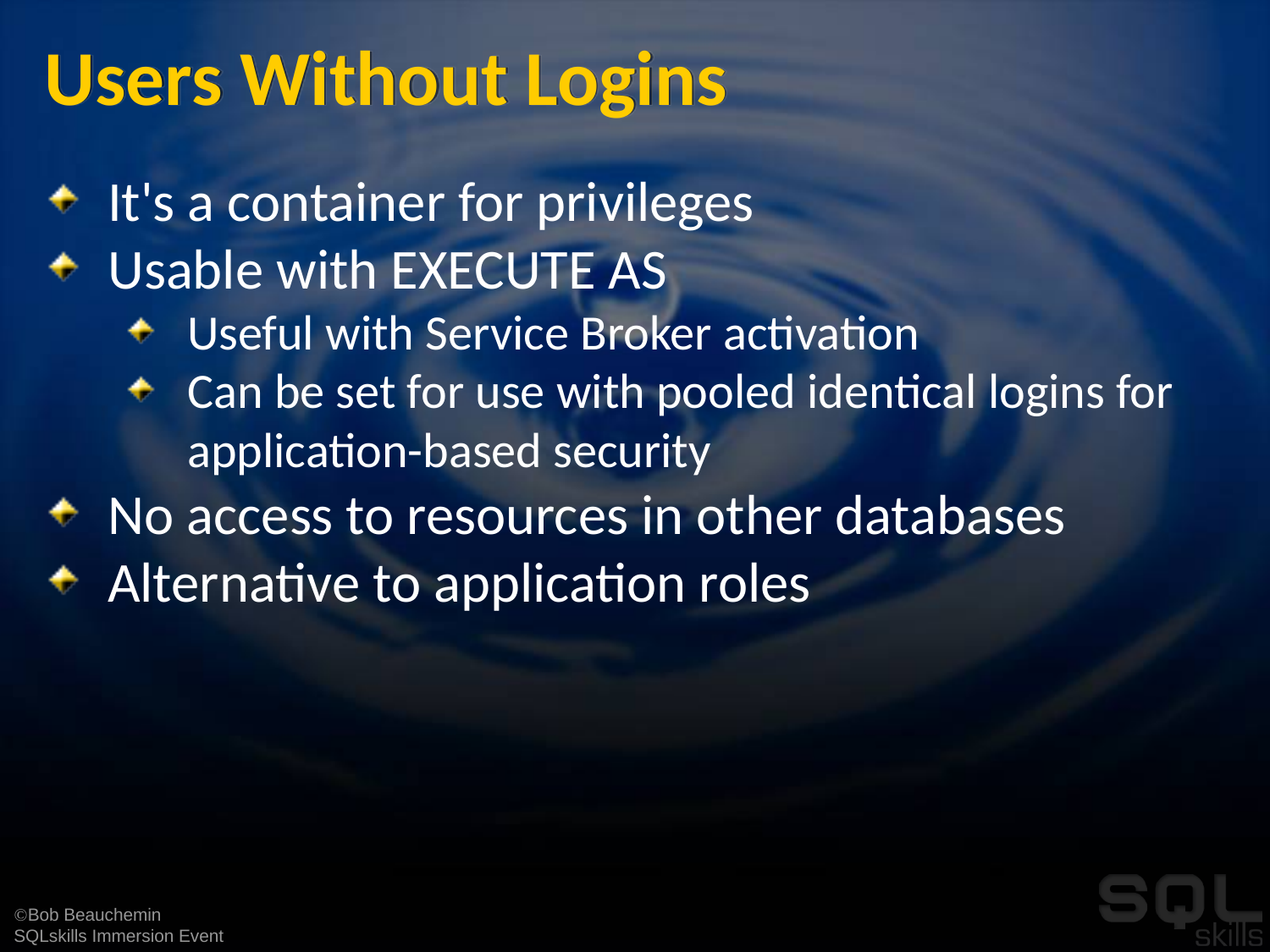

# Users Without Logins
It's a container for privileges
Usable with EXECUTE AS
Useful with Service Broker activation
Can be set for use with pooled identical logins for application-based security
No access to resources in other databases
Alternative to application roles